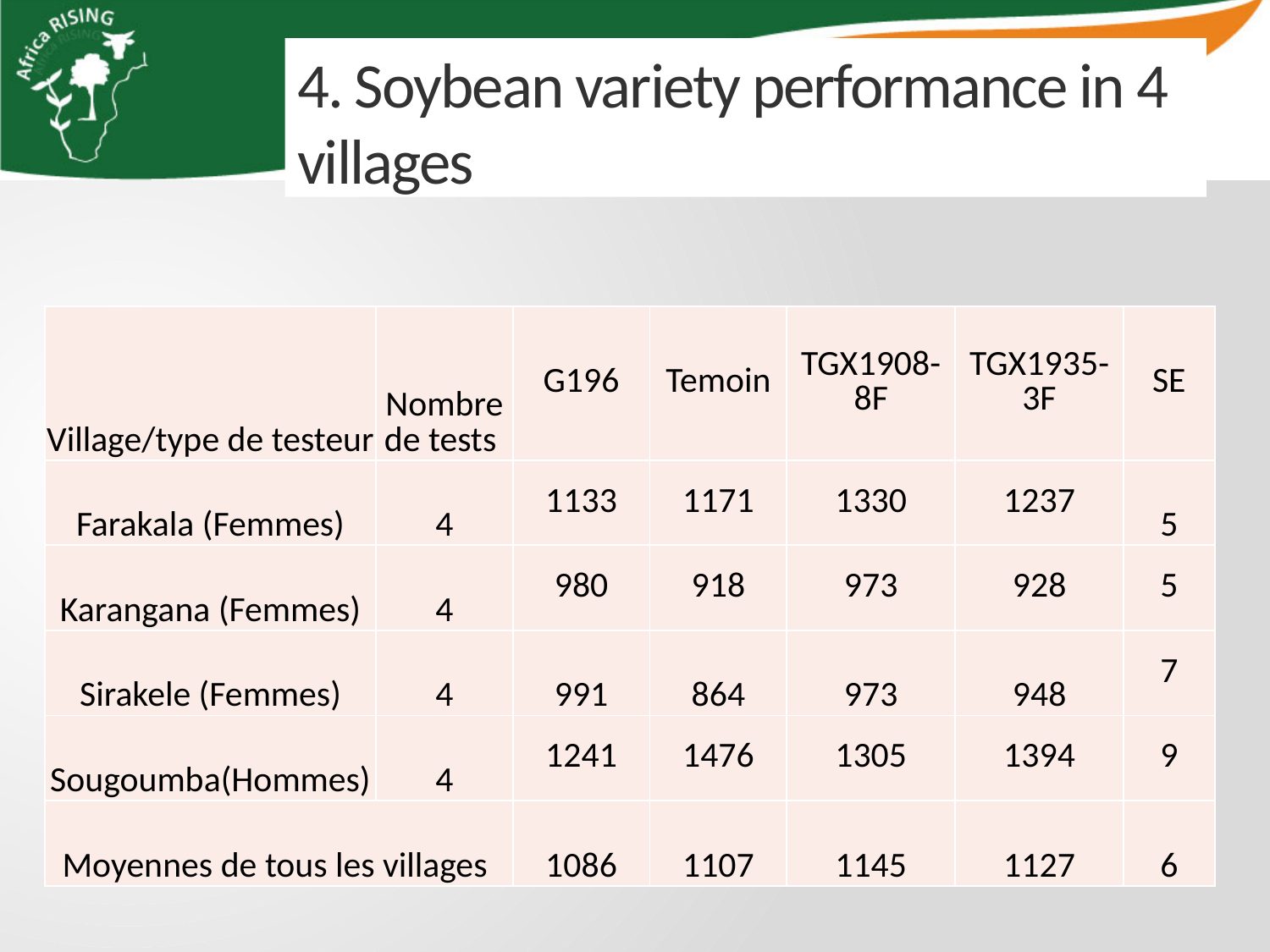

# 4. Soybean variety performance in 4 villages
| Village/type de testeur | Nombre de tests | G196 | Temoin | TGX1908-8F | TGX1935-3F | SE |
| --- | --- | --- | --- | --- | --- | --- |
| Farakala (Femmes) | 4 | 1133 | 1171 | 1330 | 1237 | 5 |
| Karangana (Femmes) | 4 | 980 | 918 | 973 | 928 | 5 |
| Sirakele (Femmes) | 4 | 991 | 864 | 973 | 948 | 7 |
| Sougoumba(Hommes) | 4 | 1241 | 1476 | 1305 | 1394 | 9 |
| Moyennes de tous les villages |  | 1086 | 1107 | 1145 | 1127 | 6 |